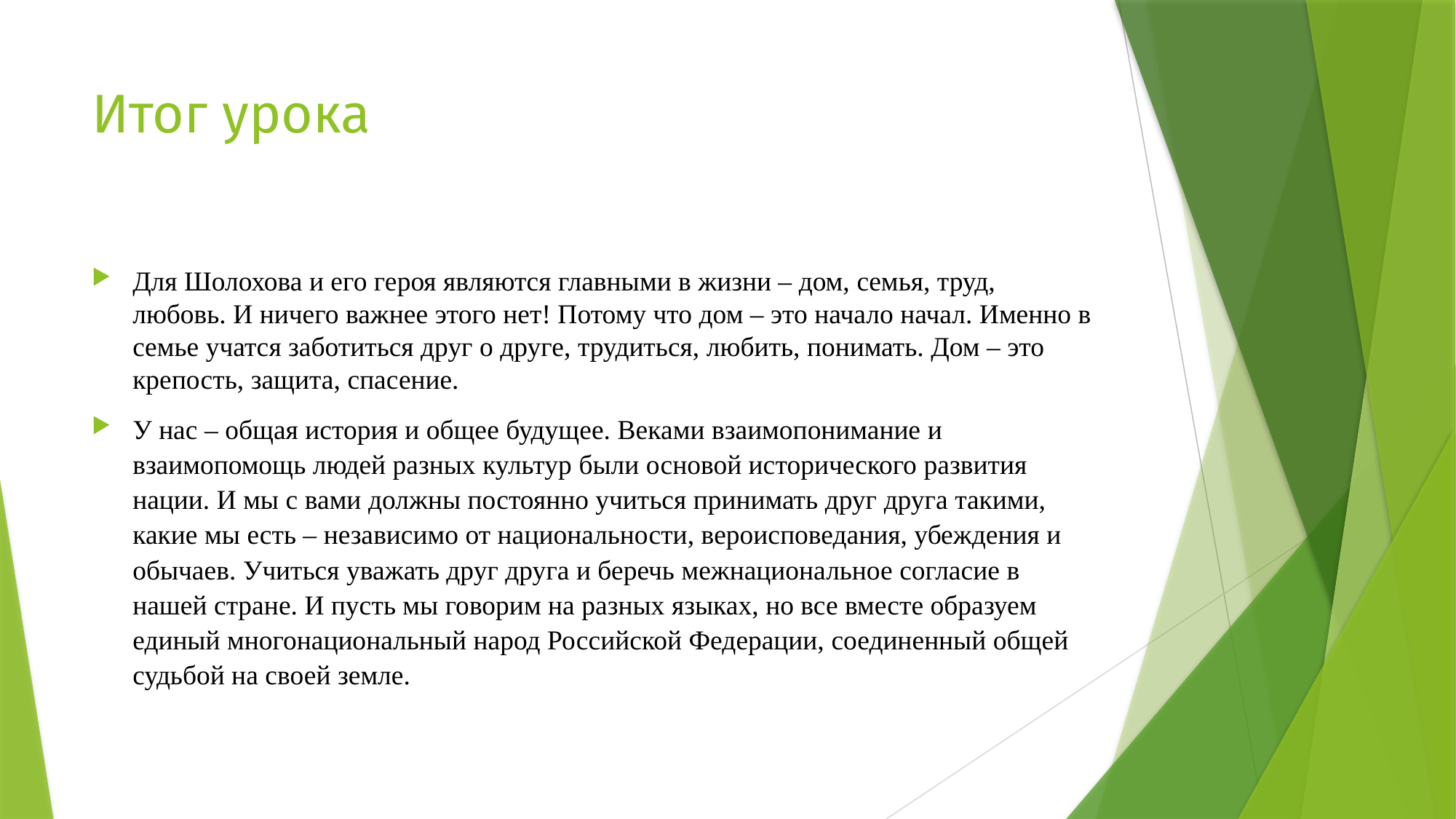

# Итог урока
Для Шолохова и его героя являются главными в жизни – дом, семья, труд, любовь. И ничего важнее этого нет! Потому что дом – это начало начал. Именно в семье учатся заботиться друг о друге, трудиться, любить, понимать. Дом – это крепость, защита, спасение.
У нас – общая история и общее будущее. Веками взаимопонимание и взаимопомощь людей разных культур были основой исторического развития нации. И мы с вами должны постоянно учиться принимать друг друга такими, какие мы есть – независимо от национальности, вероисповедания, убеждения и обычаев. Учиться уважать друг друга и беречь межнациональное согласие в нашей стране. И пусть мы говорим на разных языках, но все вместе образуем единый многонациональный народ Российской Федерации, соединенный общей судьбой на своей земле.